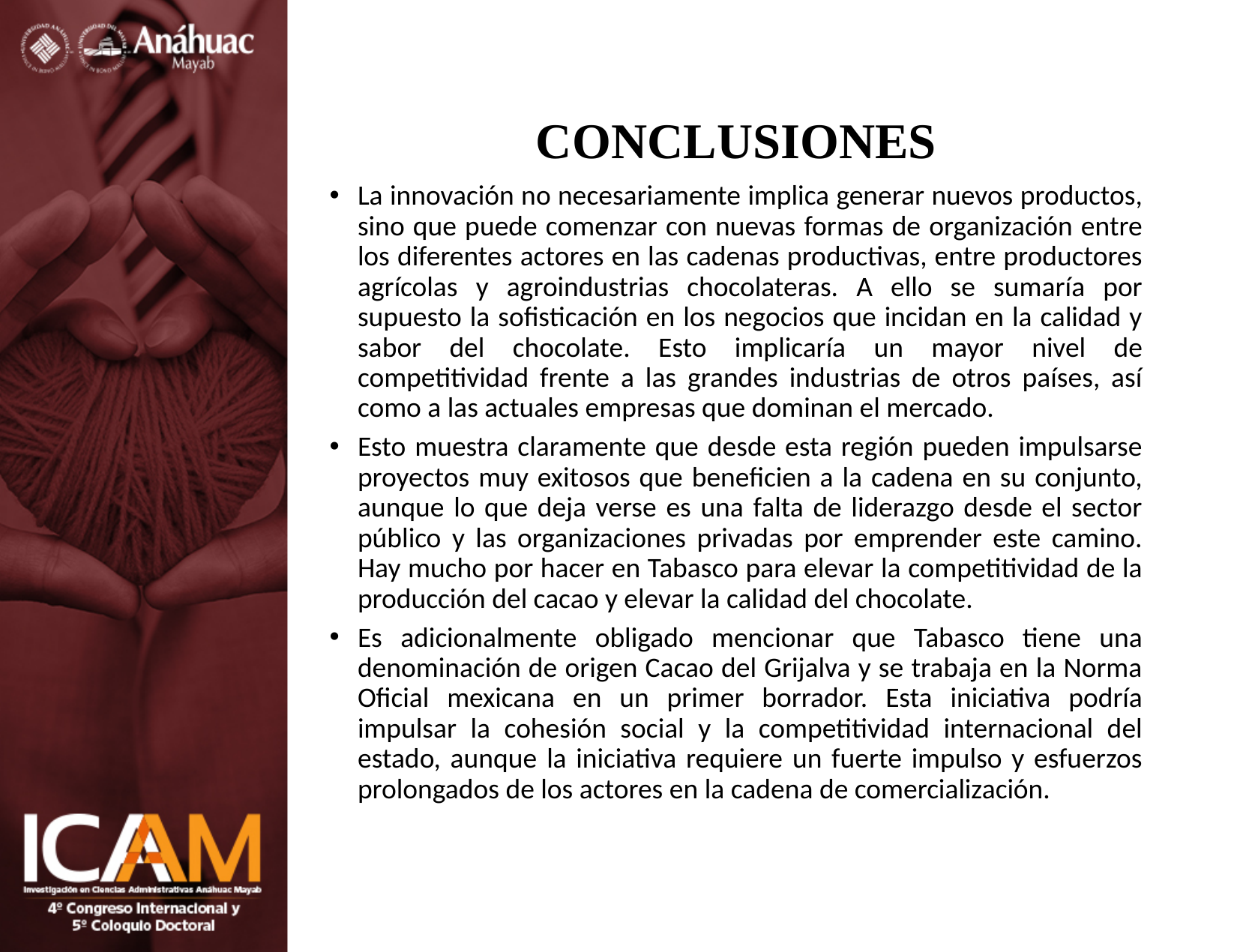

# CONCLUSIONES
La innovación no necesariamente implica generar nuevos productos, sino que puede comenzar con nuevas formas de organización entre los diferentes actores en las cadenas productivas, entre productores agrícolas y agroindustrias chocolateras. A ello se sumaría por supuesto la sofisticación en los negocios que incidan en la calidad y sabor del chocolate. Esto implicaría un mayor nivel de competitividad frente a las grandes industrias de otros países, así como a las actuales empresas que dominan el mercado.
Esto muestra claramente que desde esta región pueden impulsarse proyectos muy exitosos que beneficien a la cadena en su conjunto, aunque lo que deja verse es una falta de liderazgo desde el sector público y las organizaciones privadas por emprender este camino. Hay mucho por hacer en Tabasco para elevar la competitividad de la producción del cacao y elevar la calidad del chocolate.
Es adicionalmente obligado mencionar que Tabasco tiene una denominación de origen Cacao del Grijalva y se trabaja en la Norma Oficial mexicana en un primer borrador. Esta iniciativa podría impulsar la cohesión social y la competitividad internacional del estado, aunque la iniciativa requiere un fuerte impulso y esfuerzos prolongados de los actores en la cadena de comercialización.